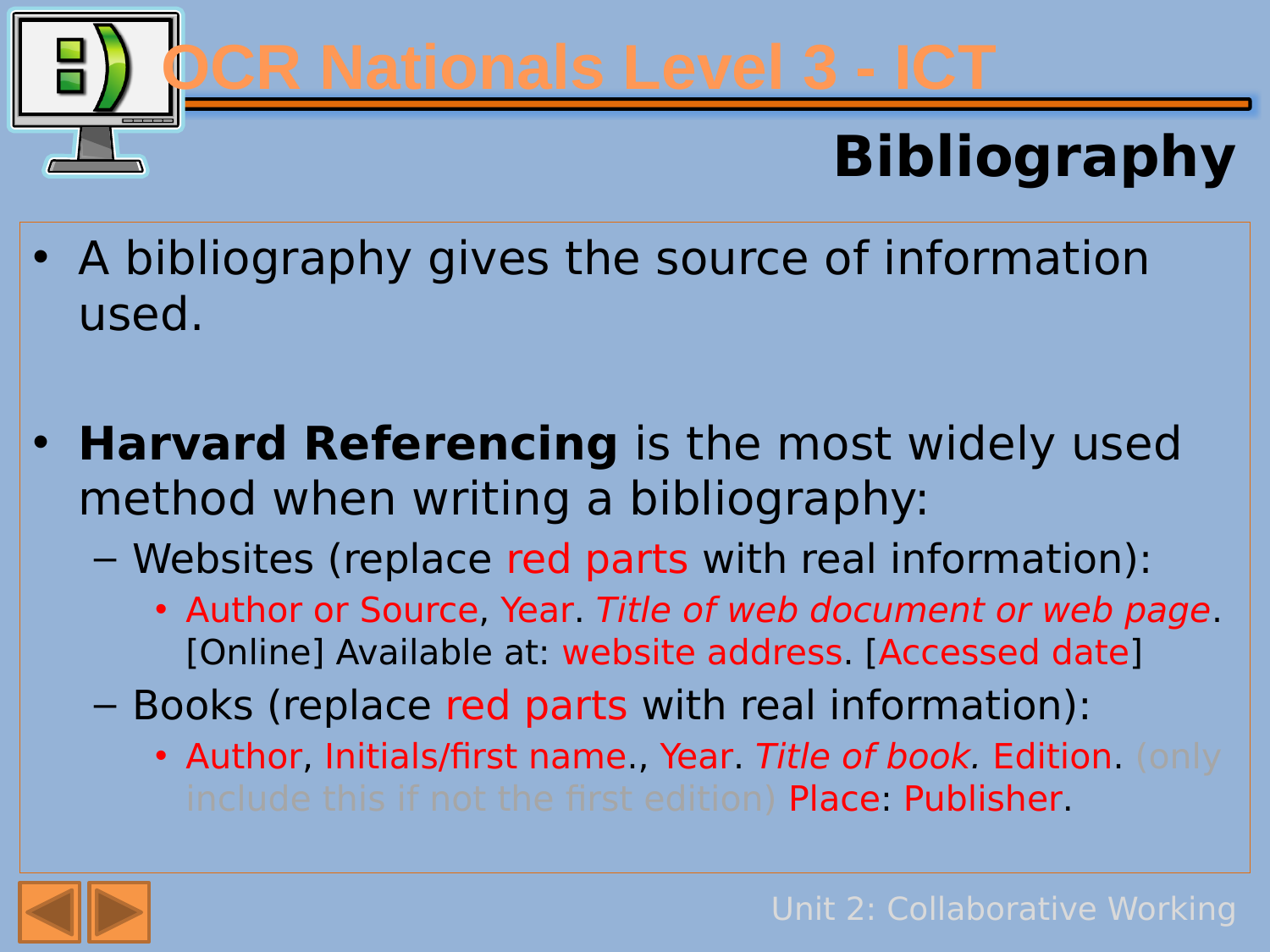

# Bibliography
A bibliography gives the source of information used.

Harvard Referencing is the most widely used method when writing a bibliography:
Websites (replace red parts with real information):
Author or Source, Year. Title of web document or web page. [Online] Available at: website address. [Accessed date]
Books (replace red parts with real information):
Author, Initials/first name., Year. Title of book. Edition. (only include this if not the first edition) Place: Publisher.